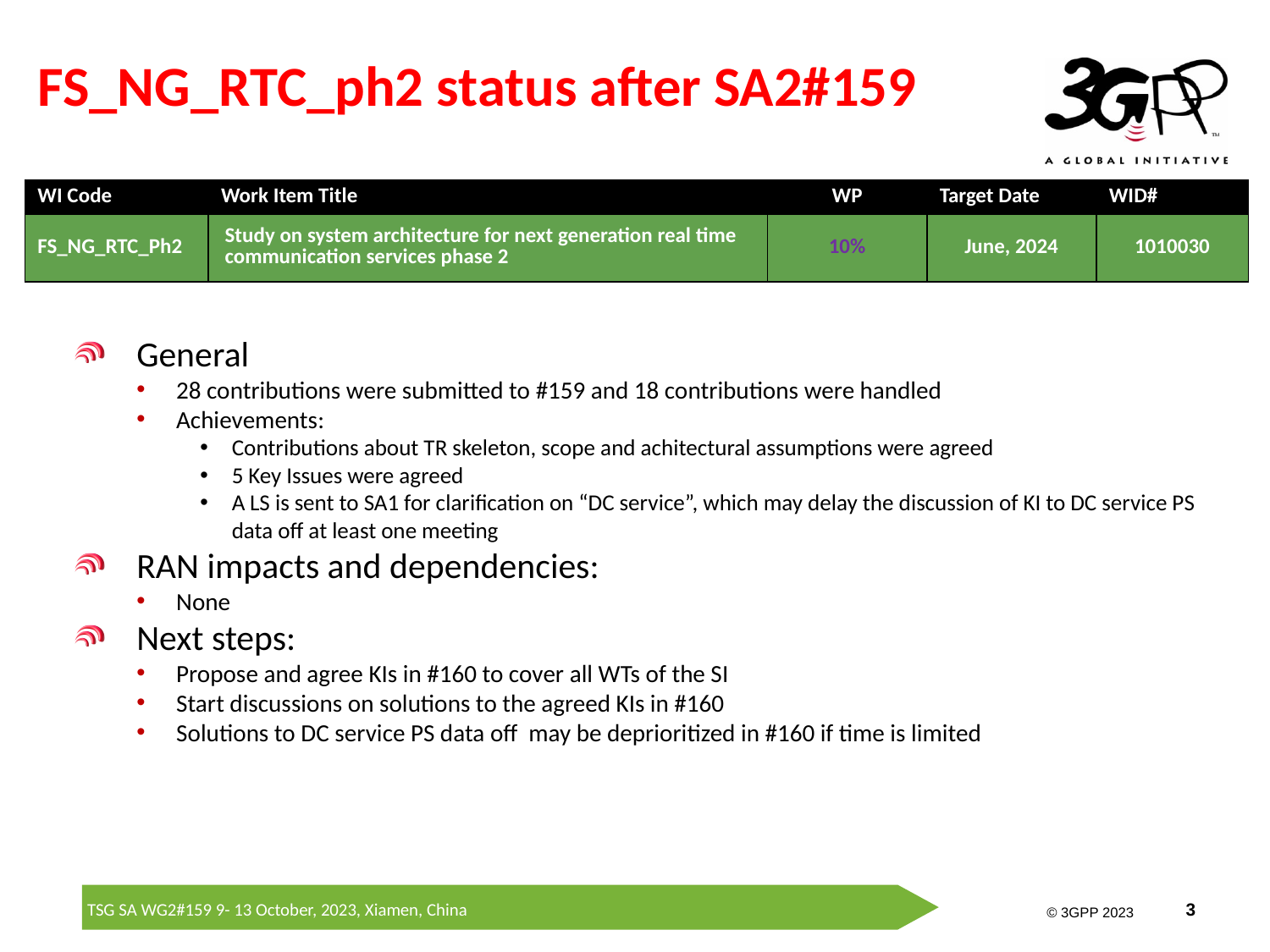

# FS_NG_RTC_ph2 status after SA2#159
| WI Code | Work Item Title | WP | Target Date | WID# |
| --- | --- | --- | --- | --- |
| FS\_NG\_RTC\_Ph2 | Study on system architecture for next generation real time communication services phase 2 | 10% | June, 2024 | 1010030 |
General
28 contributions were submitted to #159 and 18 contributions were handled
Achievements:
Contributions about TR skeleton, scope and achitectural assumptions were agreed
5 Key Issues were agreed
A LS is sent to SA1 for clarification on “DC service”, which may delay the discussion of KI to DC service PS data off at least one meeting
RAN impacts and dependencies:
None
Next steps:
Propose and agree KIs in #160 to cover all WTs of the SI
Start discussions on solutions to the agreed KIs in #160
Solutions to DC service PS data off  may be deprioritized in #160 if time is limited